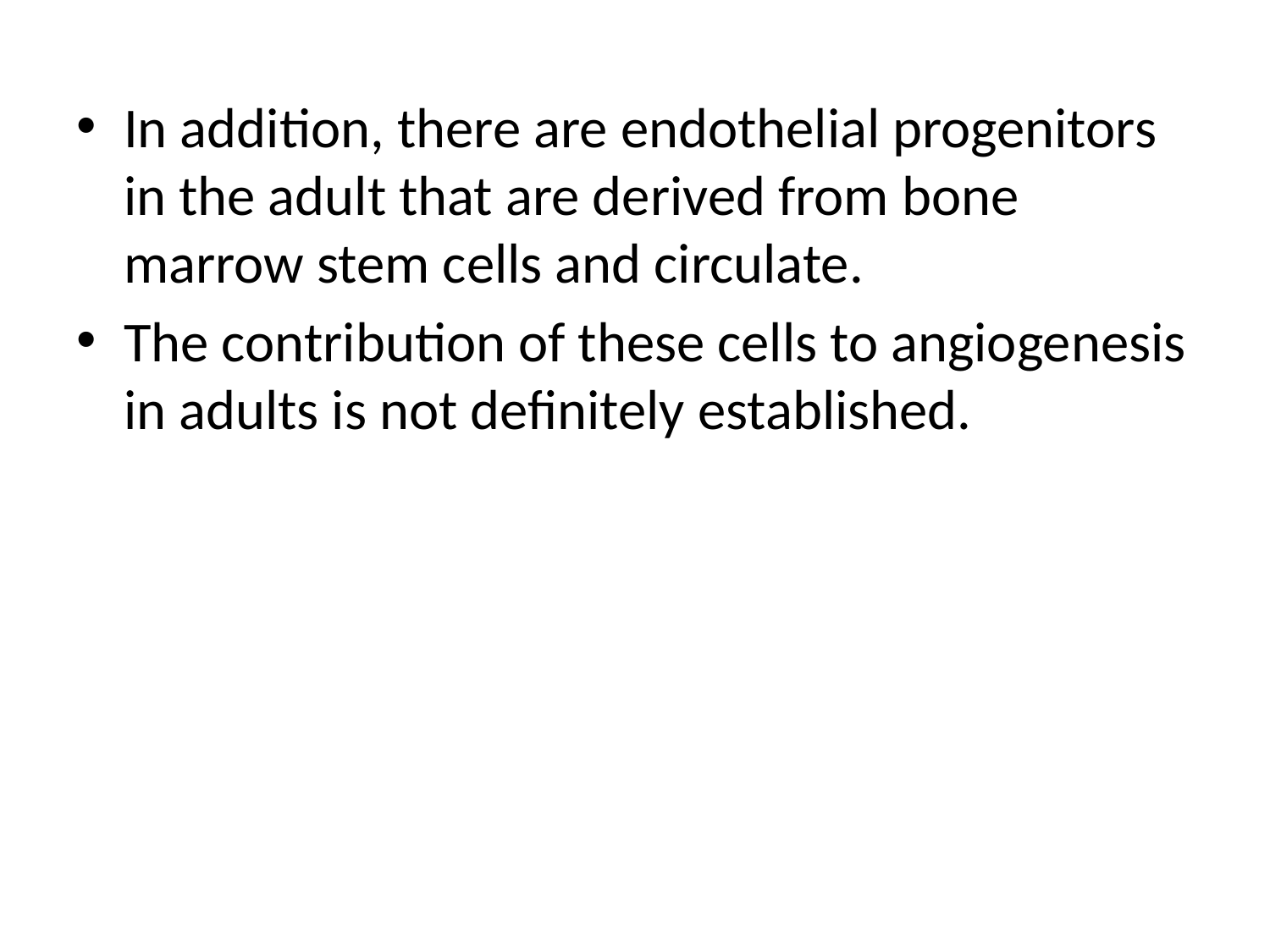

In addition, there are endothelial progenitors in the adult that are derived from bone marrow stem cells and circulate.
The contribution of these cells to angiogenesis in adults is not definitely established.